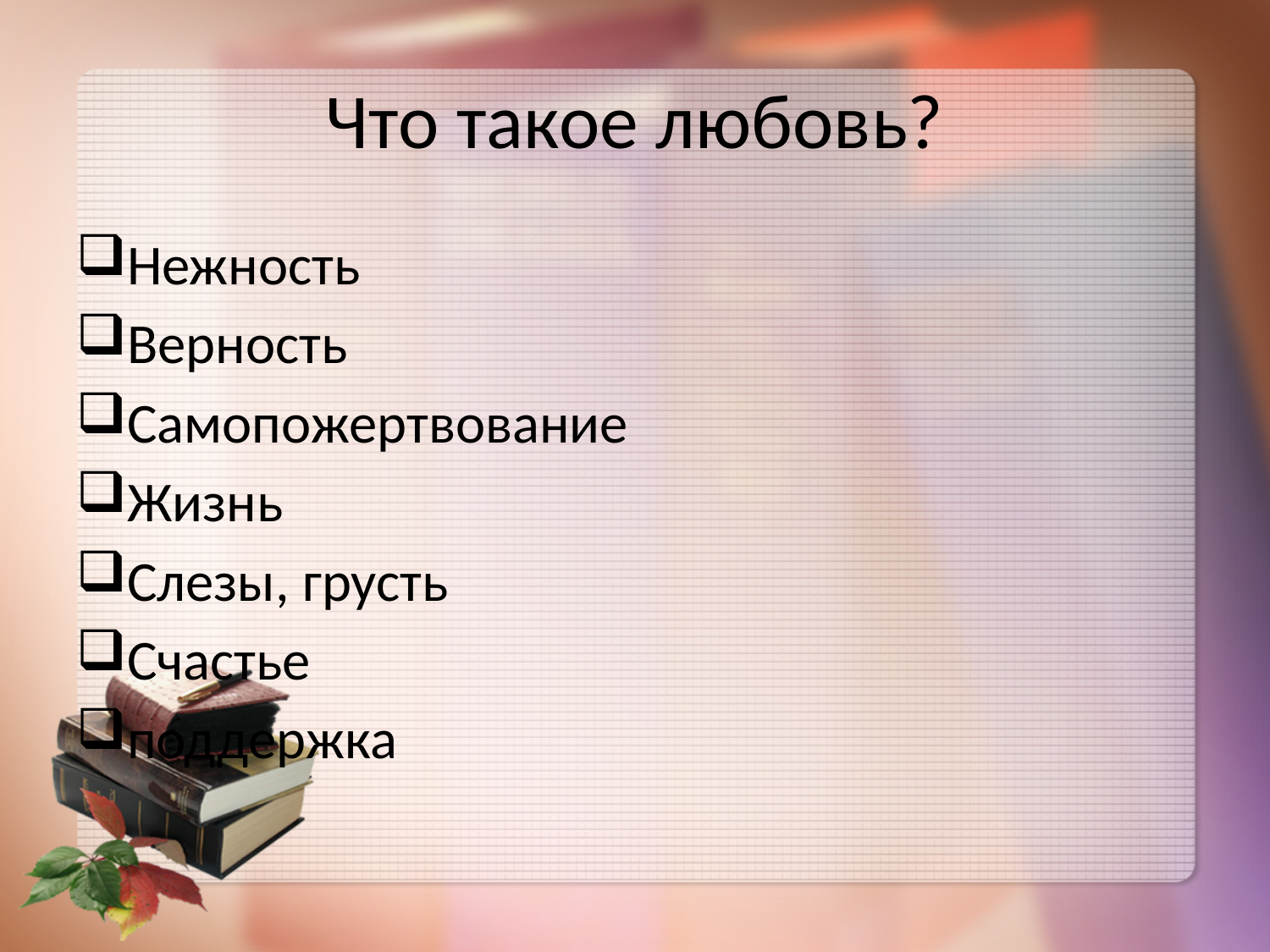

# Что такое любовь?
Нежность
Верность
Самопожертвование
Жизнь
Слезы, грусть
Счастье
поддержка